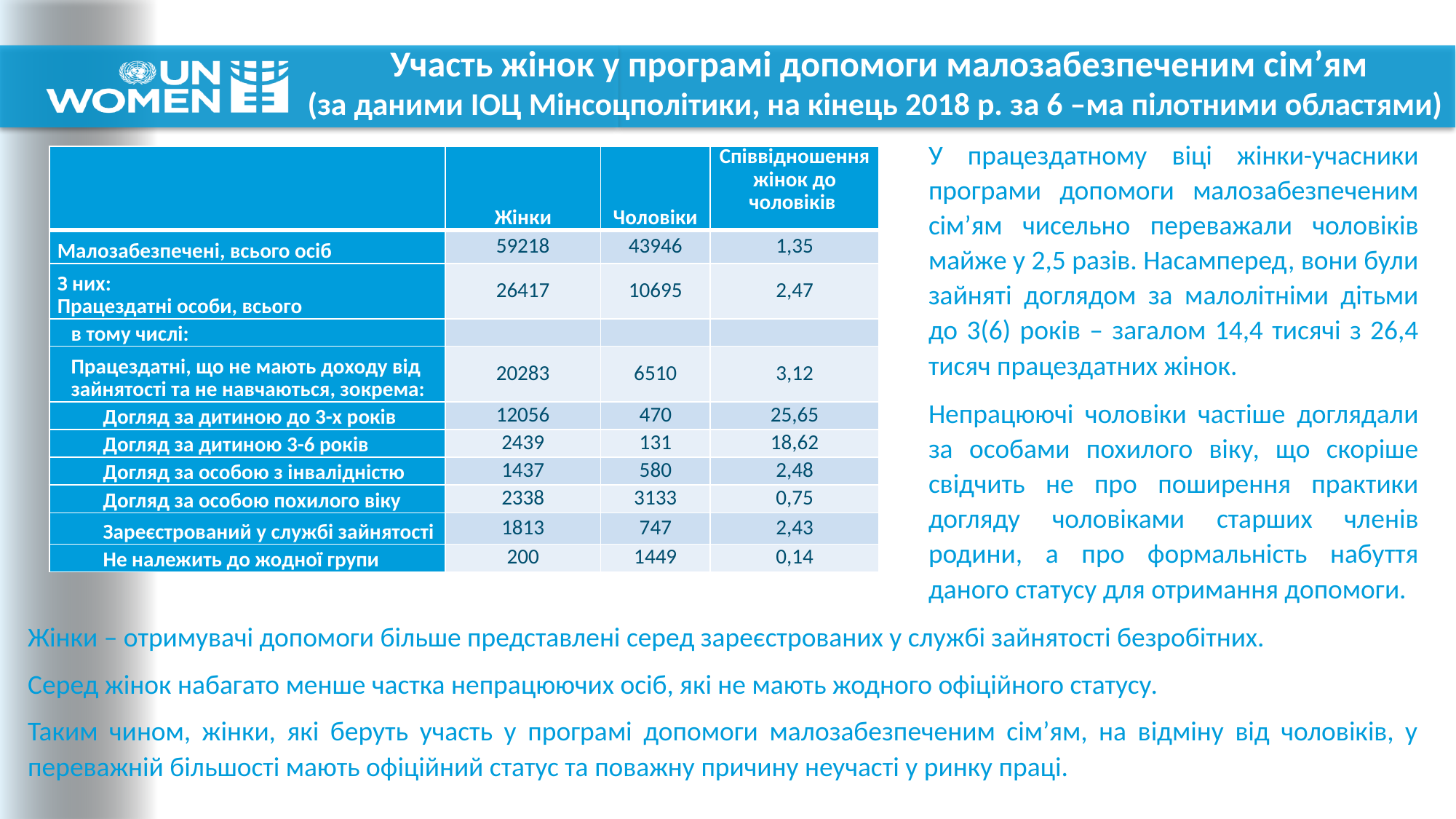

# Участь жінок у програмі допомоги малозабезпеченим сім’ям (за даними ІОЦ Мінсоцполітики, на кінець 2018 р. за 6 –ма пілотними областями)
У працездатному віці жінки-учасники програми допомоги малозабезпеченим сім’ям чисельно переважали чоловіків майже у 2,5 разів. Насамперед, вони були зайняті доглядом за малолітніми дітьми до 3(6) років – загалом 14,4 тисячі з 26,4 тисяч працездатних жінок.
|  | Жінки | Чоловіки | Співвідношення жінок до чоловіків |
| --- | --- | --- | --- |
| Малозабезпечені, всього осіб | 59218 | 43946 | 1,35 |
| З них: Працездатні особи, всього | 26417 | 10695 | 2,47 |
| в тому числі: |  |  |  |
| Працездатні, що не мають доходу від зайнятості та не навчаються, зокрема: | 20283 | 6510 | 3,12 |
| Догляд за дитиною до 3-х років | 12056 | 470 | 25,65 |
| Догляд за дитиною 3-6 років | 2439 | 131 | 18,62 |
| Догляд за особою з інвалідністю | 1437 | 580 | 2,48 |
| Догляд за особою похилого віку | 2338 | 3133 | 0,75 |
| Зареєстрований у службі зайнятості | 1813 | 747 | 2,43 |
| Не належить до жодної групи | 200 | 1449 | 0,14 |
Непрацюючі чоловіки частіше доглядали за особами похилого віку, що скоріше свідчить не про поширення практики догляду чоловіками старших членів родини, а про формальність набуття даного статусу для отримання допомоги.
Жінки – отримувачі допомоги більше представлені серед зареєстрованих у службі зайнятості безробітних.
Серед жінок набагато менше частка непрацюючих осіб, які не мають жодного офіційного статусу.
Таким чином, жінки, які беруть участь у програмі допомоги малозабезпеченим сім’ям, на відміну від чоловіків, у переважній більшості мають офіційний статус та поважну причину неучасті у ринку праці.